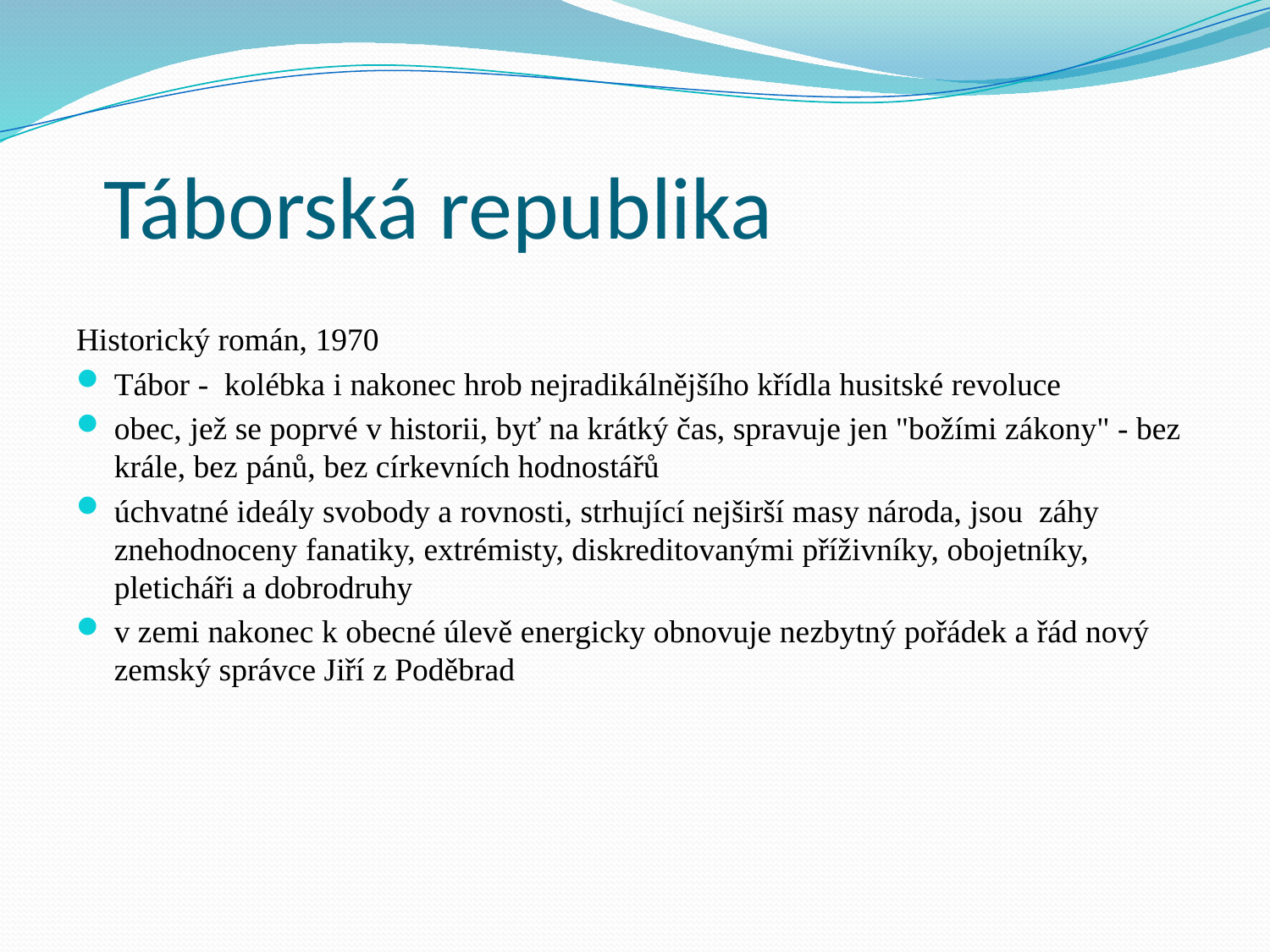

# Táborská republika

Historický román, 1970
Tábor -  kolébka i nakonec hrob nejradikálnějšího křídla husitské revoluce
obec, jež se poprvé v historii, byť na krátký čas, spravuje jen "božími zákony" - bez krále, bez pánů, bez církevních hodnostářů
úchvatné ideály svobody a rovnosti, strhující nejširší masy národa, jsou  záhy znehodnoceny fanatiky, extrémisty, diskreditovanými příživníky, obojetníky, pleticháři a dobrodruhy
v zemi nakonec k obecné úlevě energicky obnovuje nezbytný pořádek a řád nový zemský správce Jiří z Poděbrad